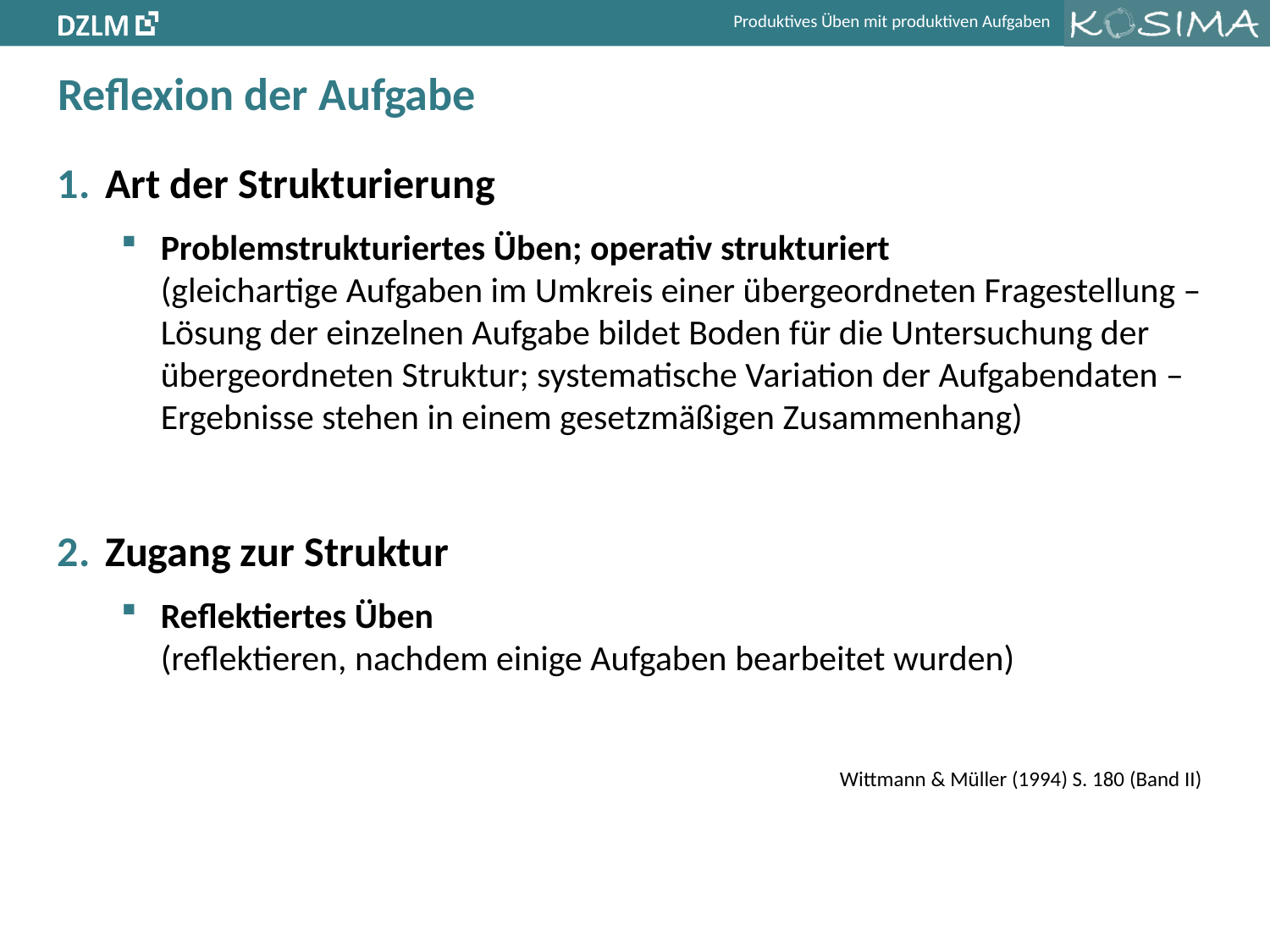

# Reflexion der Aufgabe
Art der Strukturierung
Problemstrukturiertes Üben; operativ strukturiert
(gleichartige Aufgaben im Umkreis einer übergeordneten Fragestellung – Lösung der einzelnen Aufgabe bildet Boden für die Untersuchung der übergeordneten Struktur; systematische Variation der Aufgabendaten – Ergebnisse stehen in einem gesetzmäßigen Zusammenhang)

Zugang zur Struktur
Reflektiertes Üben
(reflektieren, nachdem einige Aufgaben bearbeitet wurden)

Wittmann & Müller (1994) S. 180 (Band II)